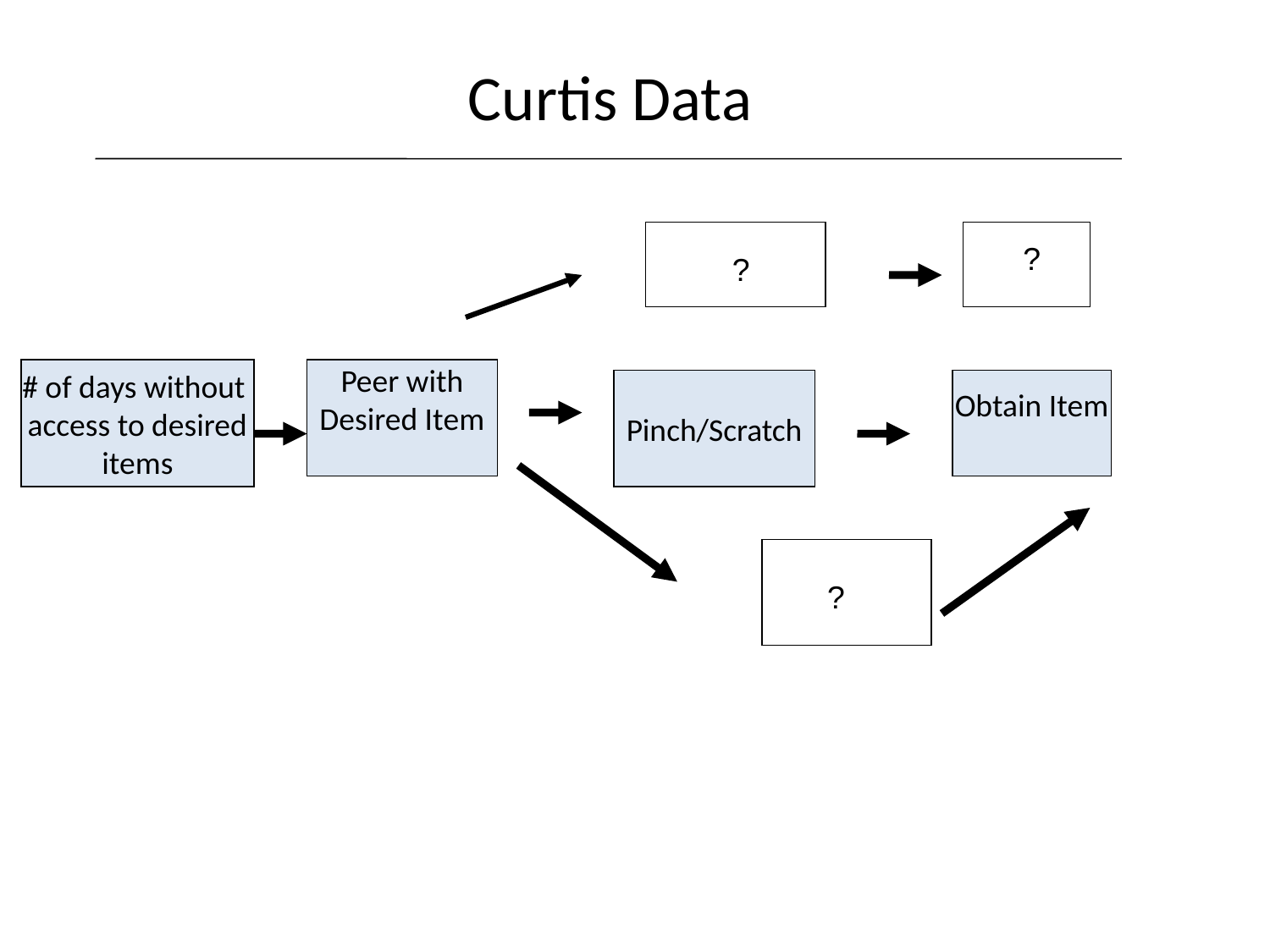

Curtis Data

?
?

# of days without
access to desired
items

Peer with
Desired Item

Pinch/Scratch

Obtain Item

?